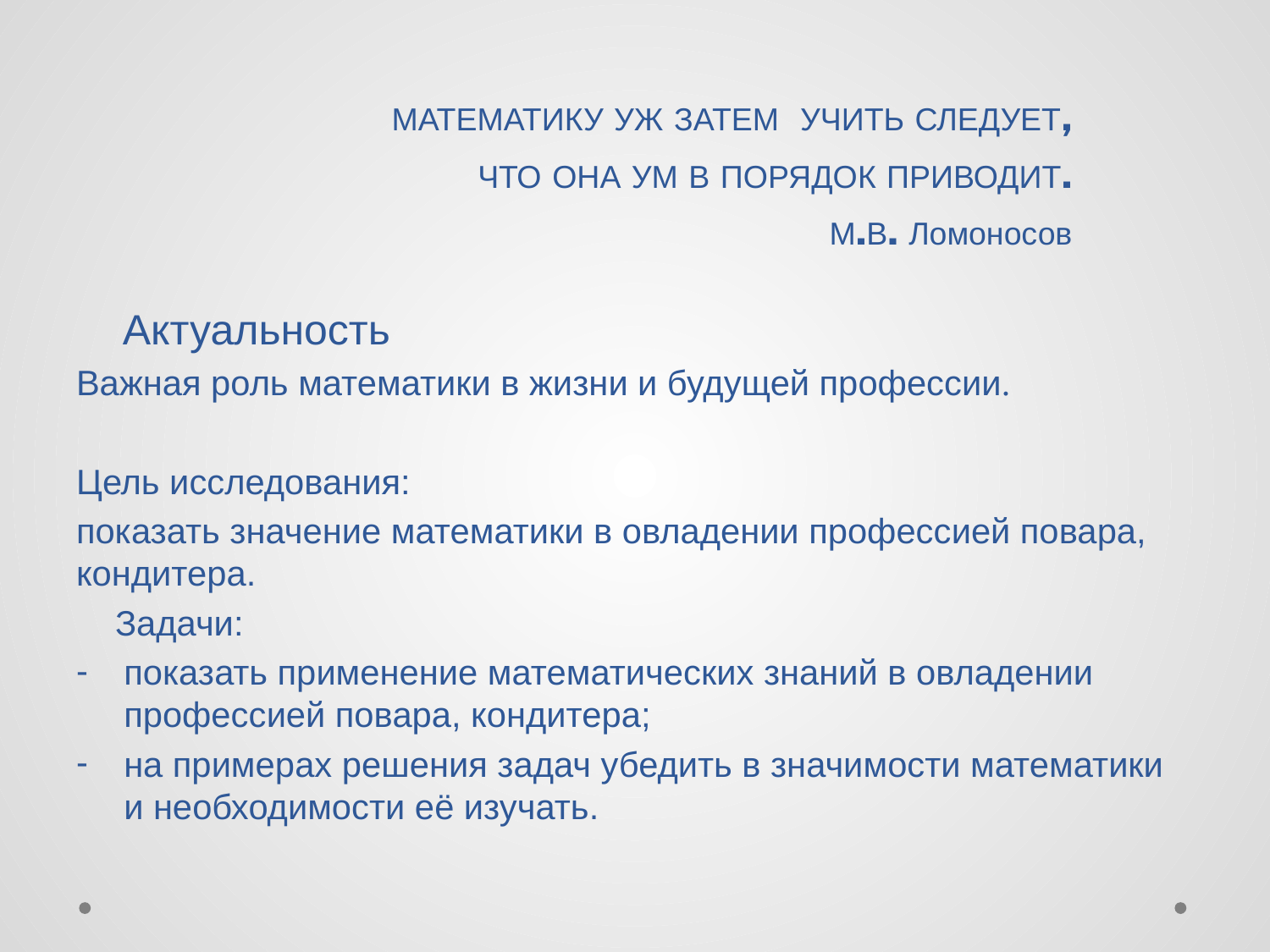

# МАТЕМАТИКУ УЖ ЗАТЕМ  УЧИТЬ СЛЕДУЕТ, ЧТО ОНА УМ В ПОРЯДОК ПРИВОДИТ. М.В. Ломоносов
    Актуальность
Важная роль математики в жизни и будущей профессии.

Цель исследования:
показать значение математики в овладении профессией повара, кондитера.
    Задачи:
показать применение математических знаний в овладении профессией повара, кондитера;
на примерах решения задач убедить в значимости математики  и необходимости её изучать.